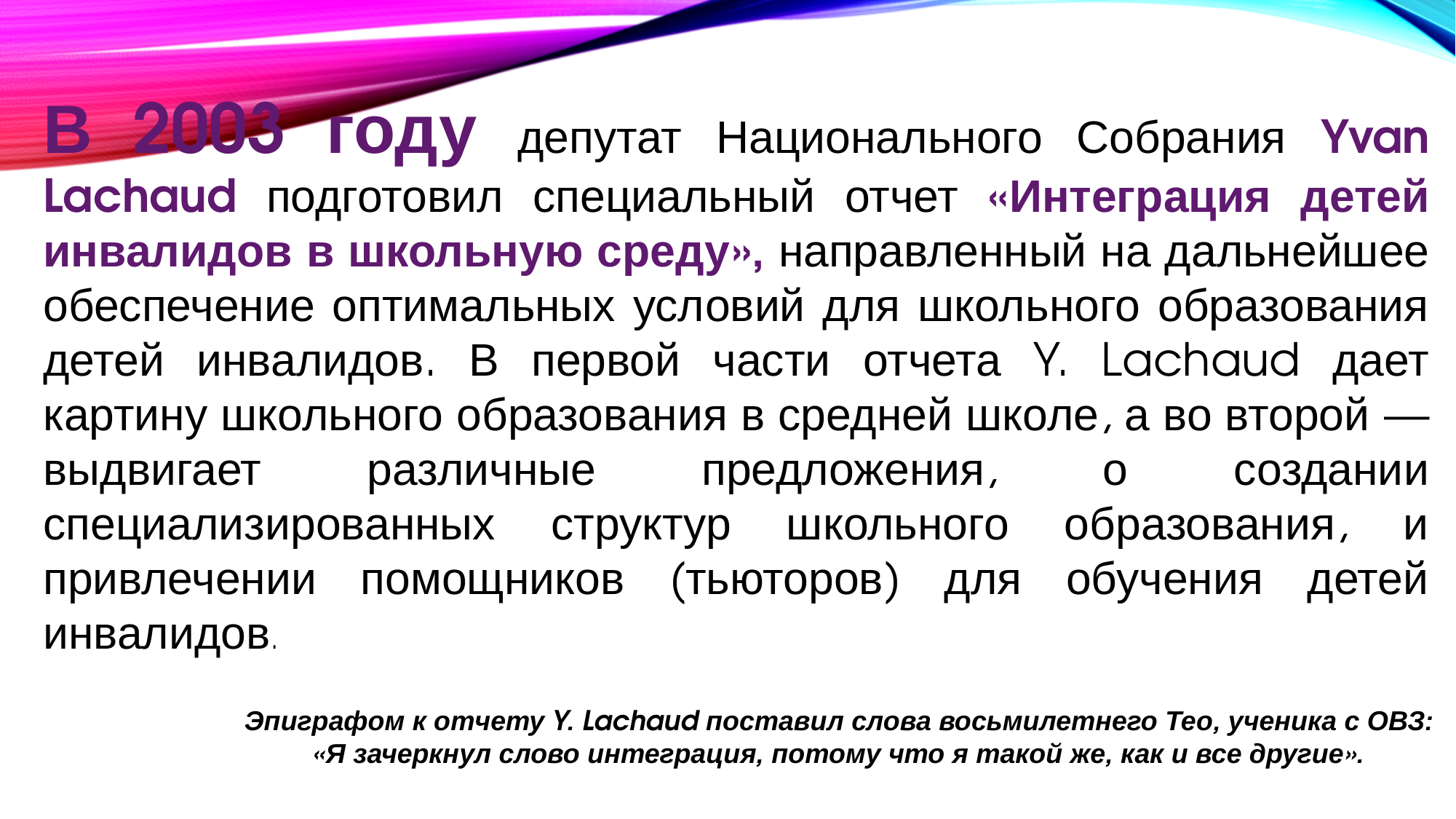

В 2003 году депутат Национального Собрания Yvan Lachaud подготовил специальный отчет «Интеграция детей инвалидов в школьную среду», направленный на дальнейшее обеспечение оптимальных условий для школьного образования детей инвалидов. В первой части отчета Y. Lachaud дает картину школьного образования в средней школе, а во второй — выдвигает различные предложения, о создании специализированных структур школьного образования, и привлечении помощников (тьюторов) для обучения детей инвалидов.
Эпиграфом к отчету Y. Lachaud поставил слова восьмилетнего Тео, ученика с ОВЗ:
 «Я зачеркнул слово интеграция, потому что я такой же, как и все другие».